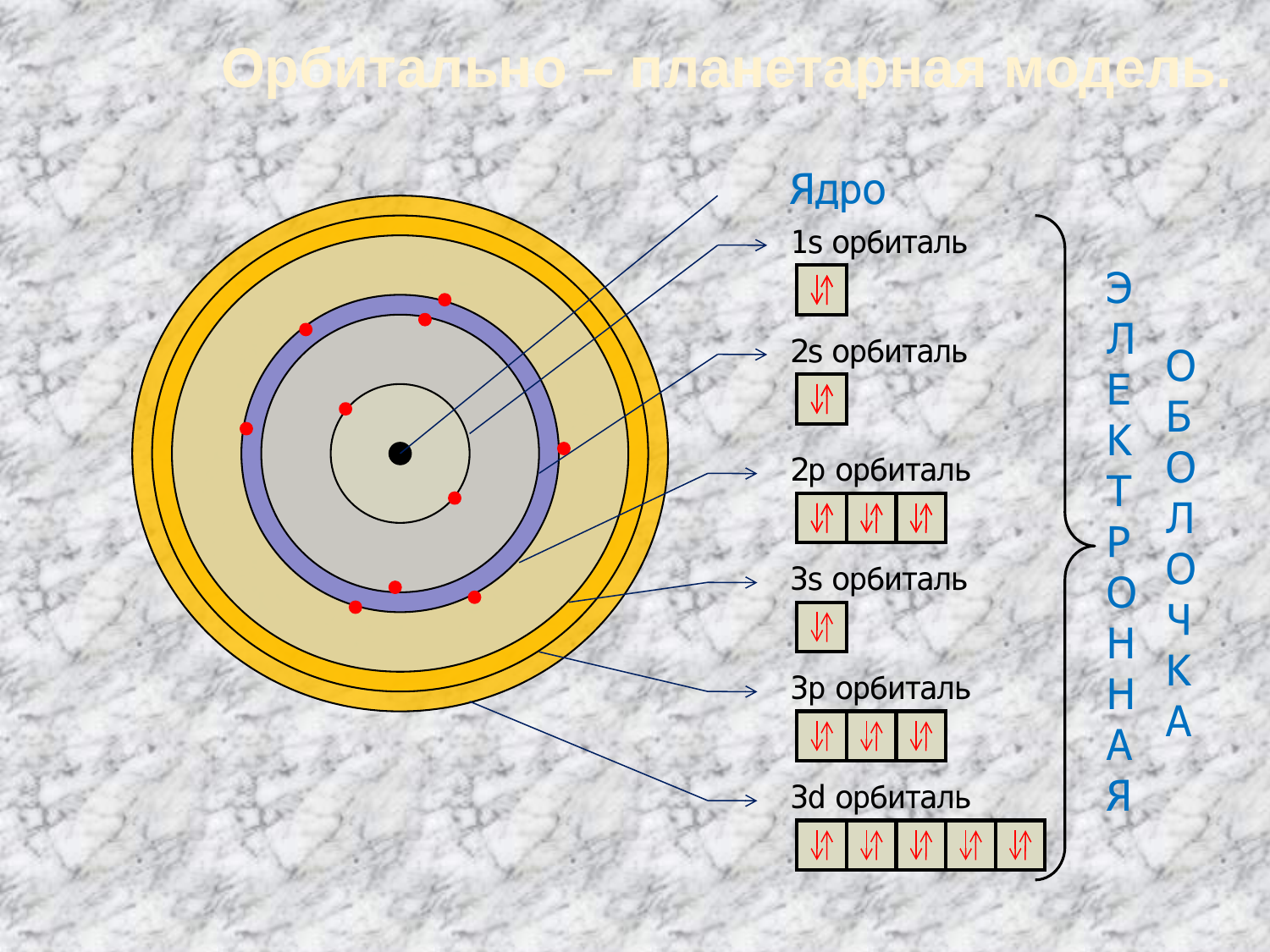

Орбитально – планетарная модель.
Ядро

1s орбиталь

Э
Л
Е
К
Т
Р
О
Н
Н
А
Я

2s орбиталь
О
Б
О
Л
О
Ч
К
А

2p орбиталь

3s орбиталь

3p орбиталь

3d орбиталь